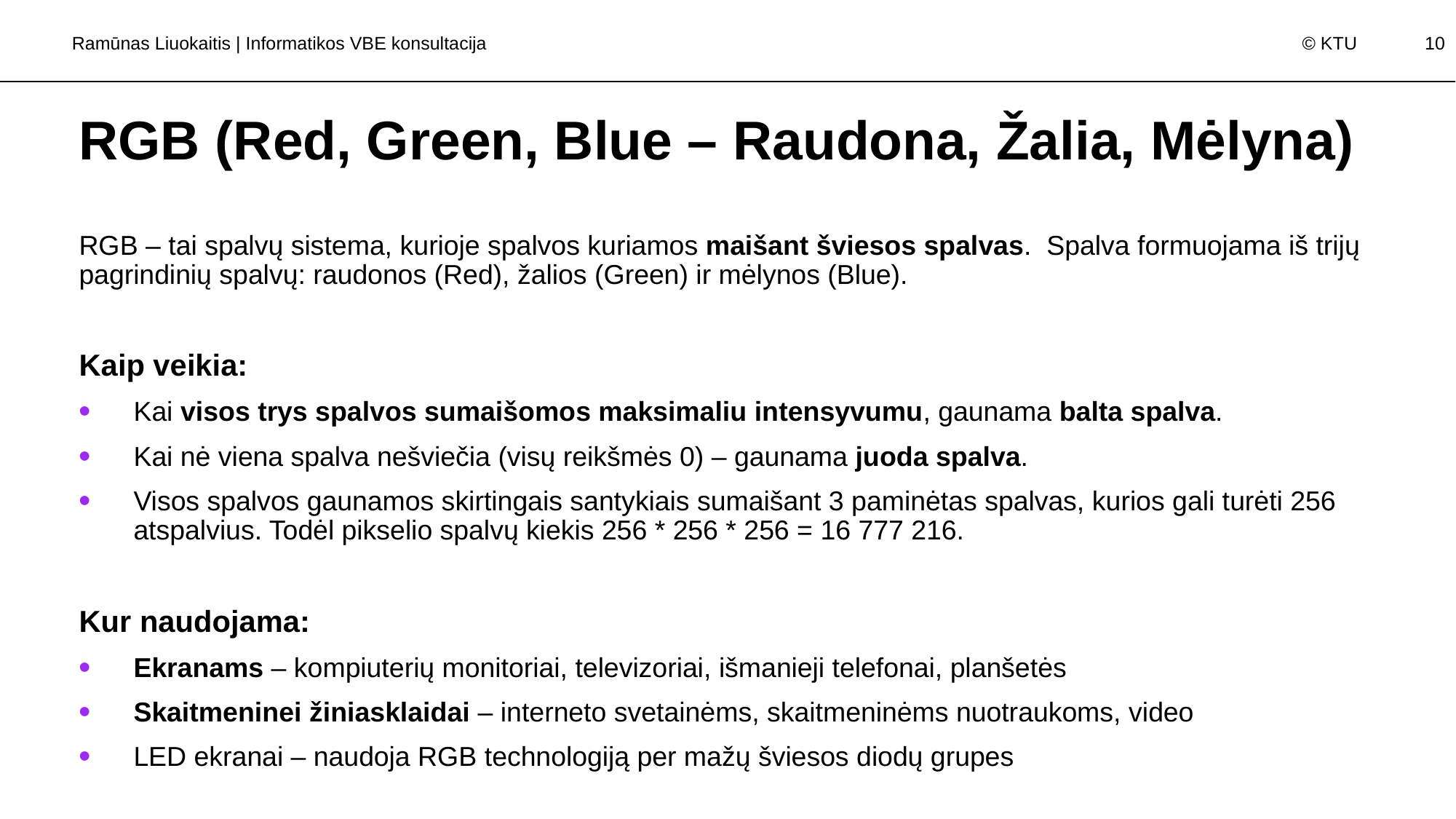

Ramūnas Liuokaitis | Informatikos VBE konsultacija
# RGB (Red, Green, Blue – Raudona, Žalia, Mėlyna)
RGB – tai spalvų sistema, kurioje spalvos kuriamos maišant šviesos spalvas.  Spalva formuojama iš trijų pagrindinių spalvų: raudonos (Red), žalios (Green) ir mėlynos (Blue).

Kaip veikia:
Kai visos trys spalvos sumaišomos maksimaliu intensyvumu, gaunama balta spalva.
Kai nė viena spalva nešviečia (visų reikšmės 0) – gaunama juoda spalva.
Visos spalvos gaunamos skirtingais santykiais sumaišant 3 paminėtas spalvas, kurios gali turėti 256 atspalvius. Todėl pikselio spalvų kiekis 256 * 256 * 256 = 16 777 216.

Kur naudojama:
Ekranams – kompiuterių monitoriai, televizoriai, išmanieji telefonai, planšetės
Skaitmeninei žiniasklaidai – interneto svetainėms, skaitmeninėms nuotraukoms, video
LED ekranai – naudoja RGB technologiją per mažų šviesos diodų grupes